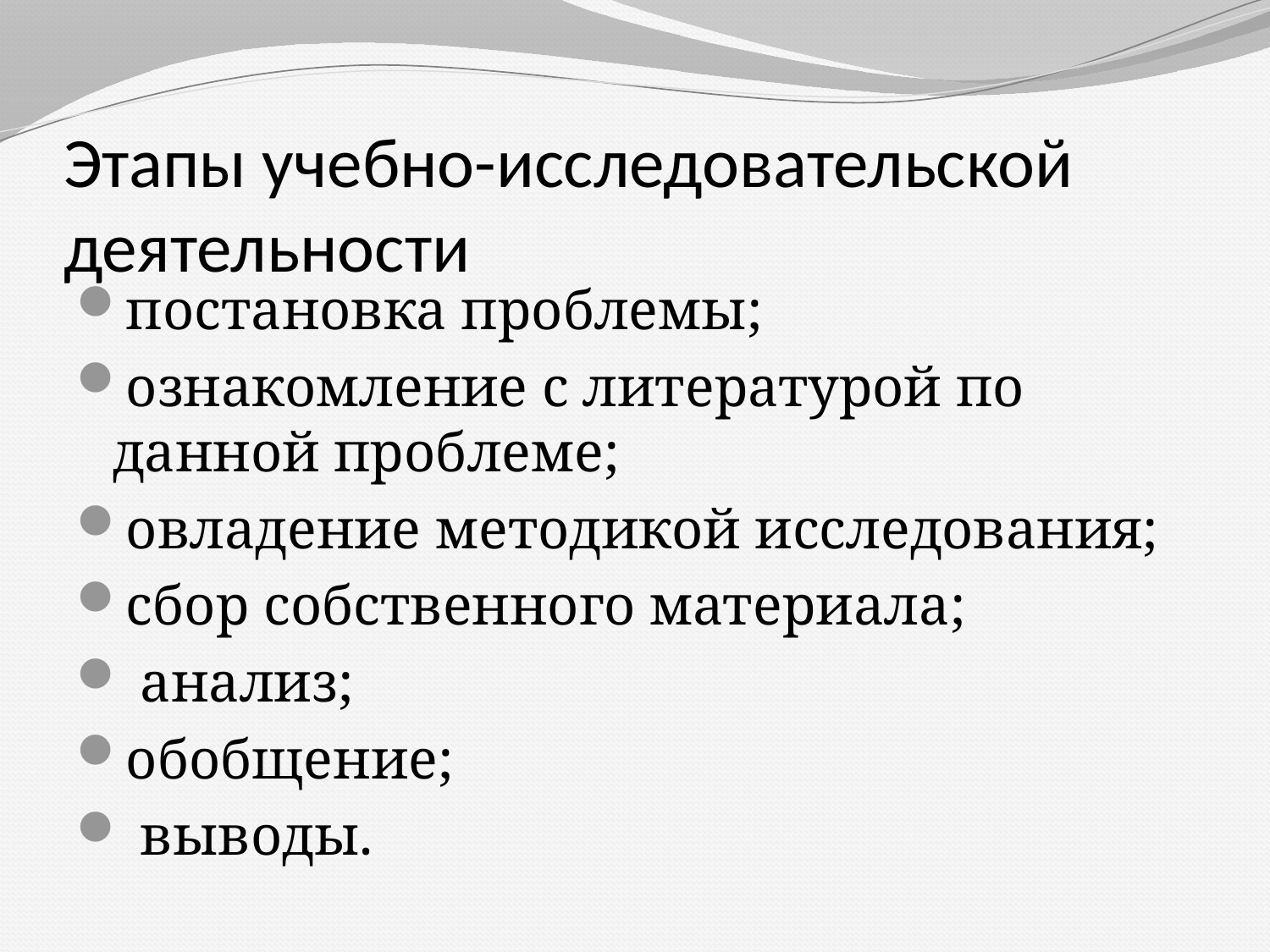

# Этапы учебно-исследовательской деятельности
постановка проблемы;
ознакомление с литературой по данной проблеме;
овладение методикой исследования;
сбор собственного материала;
 анализ;
обобщение;
 выводы.